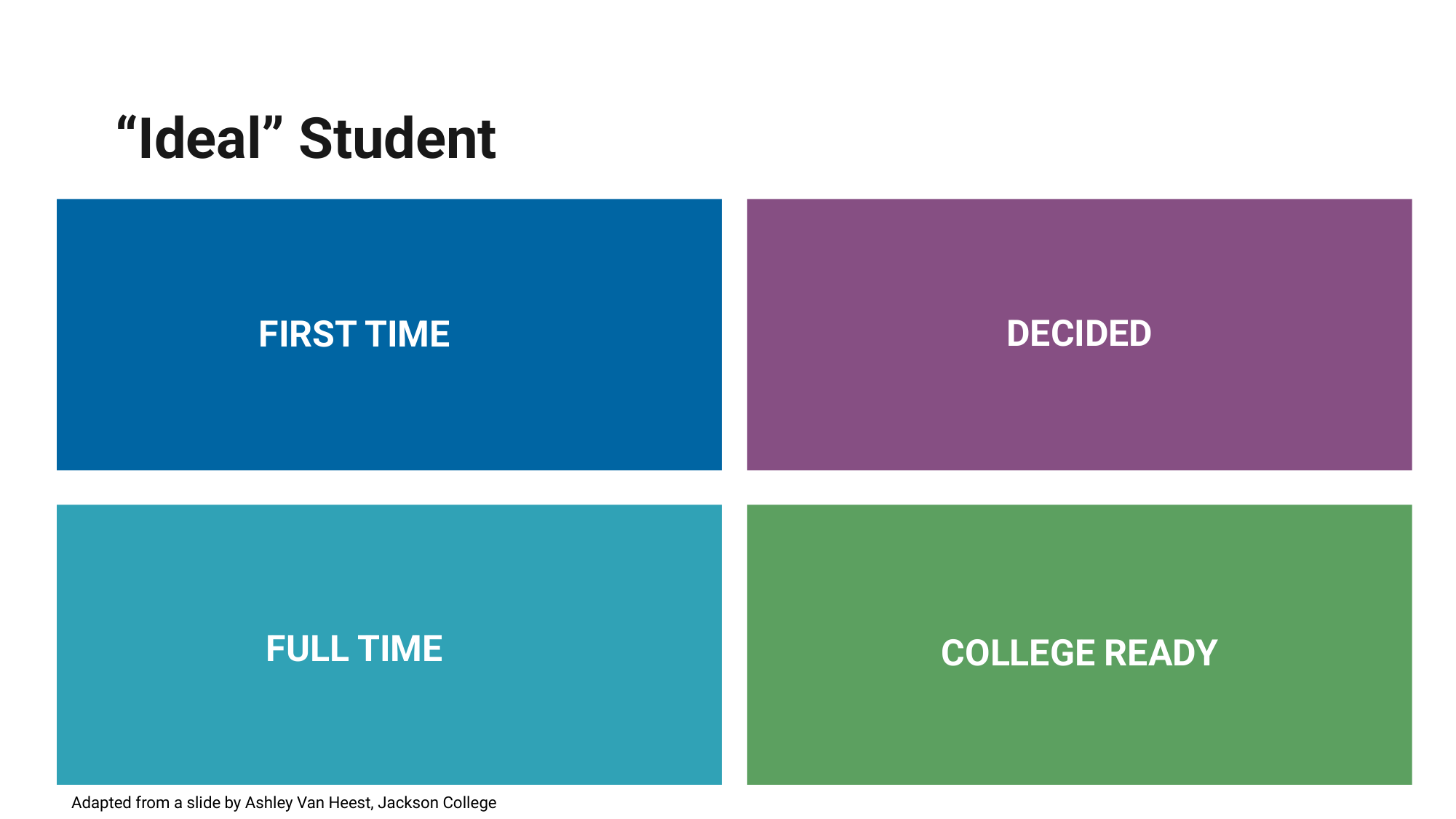

# “Ideal” Student

DECIDED
FIRST TIME

COLLEGE READY
FULL TIME
Adapted from a slide by Ashley Van Heest, Jackson College